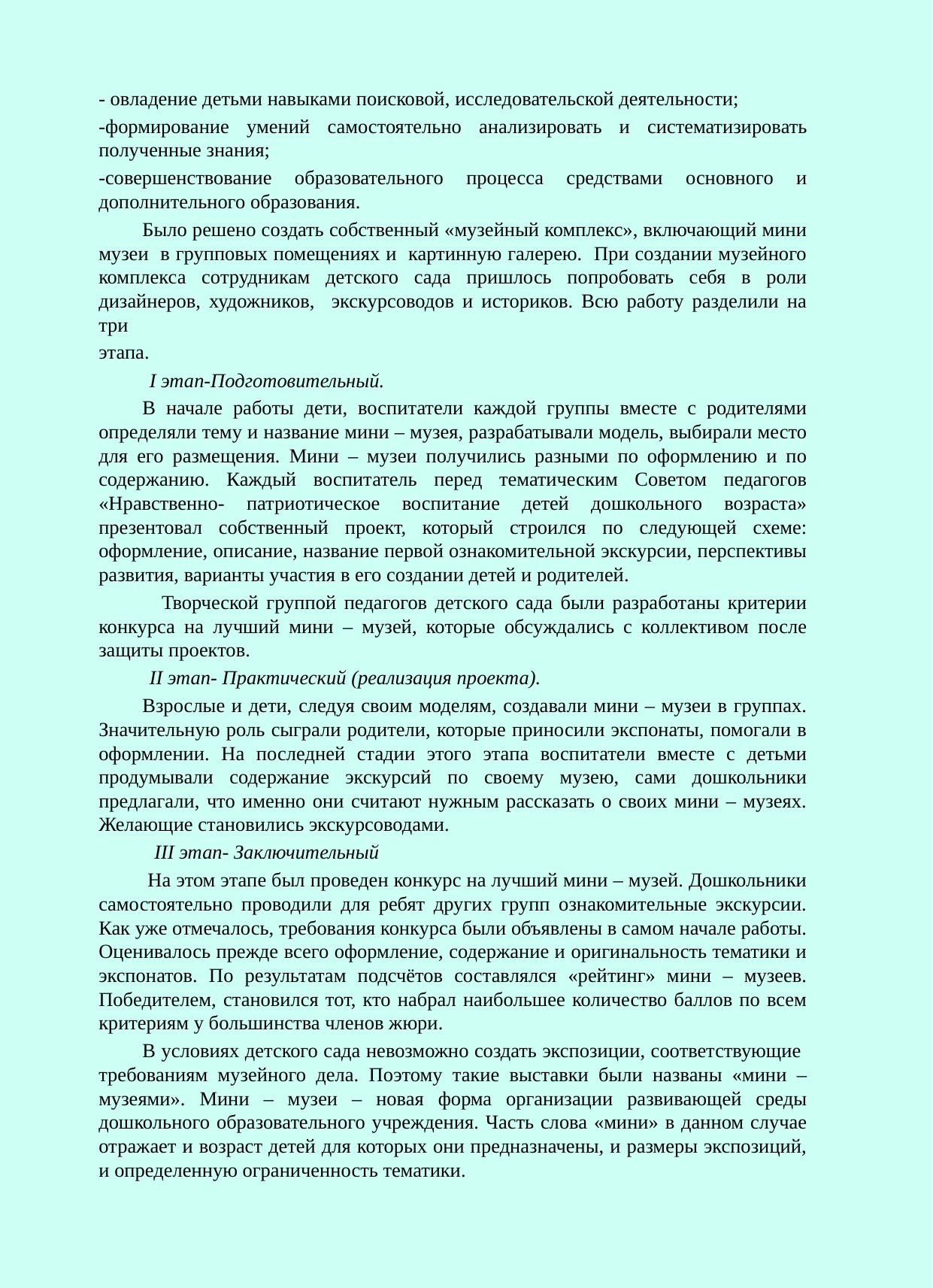

- овладение детьми навыками поисковой, исследовательской деятельности;
-формирование умений самостоятельно анализировать и систематизировать полученные знания;
-совершенствование образовательного процесса средствами основного и дополнительного образования.
Было решено создать собственный «музейный комплекс», включающий мини музеи  в групповых помещениях и  картинную галерею.  При создании музейного комплекса сотрудникам детского сада пришлось попробовать себя в роли дизайнеров, художников,  экскурсоводов и историков. Всю работу разделили на три
этапа.
          I этап-Подготовительный.
В начале работы дети, воспитатели каждой группы вместе с родителями определяли тему и название мини – музея, разрабатывали модель, выбирали место для его размещения. Мини – музеи получились разными по оформлению и по содержанию. Каждый воспитатель перед тематическим Советом педагогов «Нравственно- патриотическое воспитание детей дошкольного возраста» презентовал собственный проект, который строился по следующей схеме: оформление, описание, название первой ознакомительной экскурсии, перспективы развития, варианты участия в его создании детей и родителей.
        Творческой группой педагогов детского сада были разработаны критерии конкурса на лучший мини – музей, которые обсуждались с коллективом после защиты проектов.
          II этап- Практический (реализация проекта).
Взрослые и дети, следуя своим моделям, создавали мини – музеи в группах. Значительную роль сыграли родители, которые приносили экспонаты, помогали в оформлении. На последней стадии этого этапа воспитатели вместе с детьми продумывали содержание экскурсий по своему музею, сами дошкольники предлагали, что именно они считают нужным рассказать о своих мини – музеях. Желающие становились экскурсоводами.
           III этап- Заключительный
 На этом этапе был проведен конкурс на лучший мини – музей. Дошкольники самостоятельно проводили для ребят других групп ознакомительные экскурсии. Как уже отмечалось, требования конкурса были объявлены в самом начале работы. Оценивалось прежде всего оформление, содержание и оригинальность тематики и экспонатов. По результатам подсчётов составлялся «рейтинг» мини – музеев. Победителем, становился тот, кто набрал наибольшее количество баллов по всем критериям у большинства членов жюри.
В условиях детского сада невозможно создать экспозиции, соответствующие  требованиям музейного дела. Поэтому такие выставки были названы «мини – музеями». Мини – музеи – новая форма организации развивающей среды дошкольного образовательного учреждения. Часть слова «мини» в данном случае отражает и возраст детей для которых они предназначены, и размеры экспозиций, и определенную ограниченность тематики.